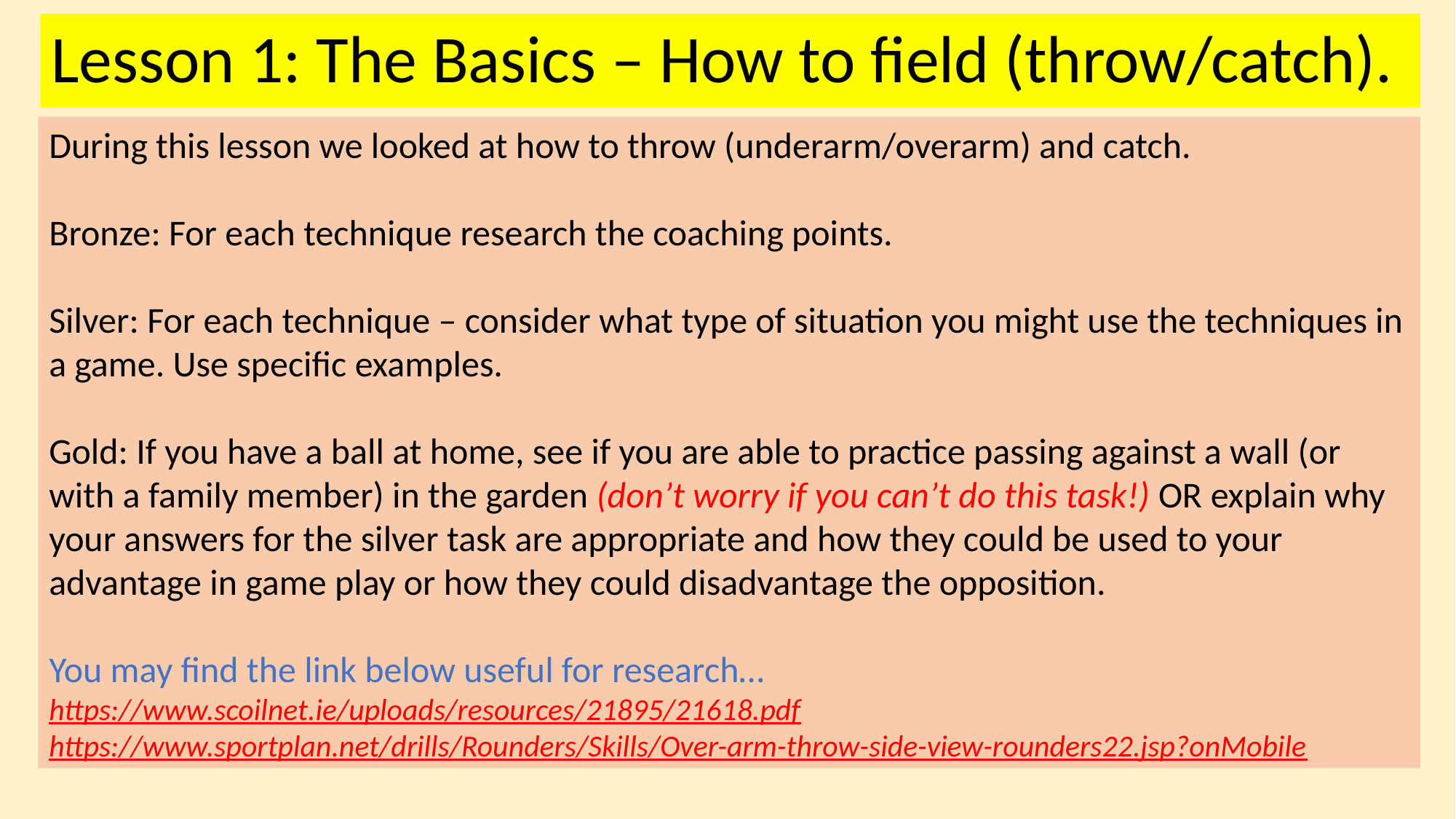

Lesson 1: The Basics – How to field (throw/catch).
During this lesson we looked at how to throw (underarm/overarm) and catch.

Bronze: For each technique research the coaching points.

Silver: For each technique – consider what type of situation you might use the techniques in a game. Use specific examples.

Gold: If you have a ball at home, see if you are able to practice passing against a wall (or with a family member) in the garden (don’t worry if you can’t do this task!) OR explain why your answers for the silver task are appropriate and how they could be used to your advantage in game play or how they could disadvantage the opposition.

You may find the link below useful for research…
https://www.scoilnet.ie/uploads/resources/21895/21618.pdf
https://www.sportplan.net/drills/Rounders/Skills/Over-arm-throw-side-view-rounders22.jsp?onMobile